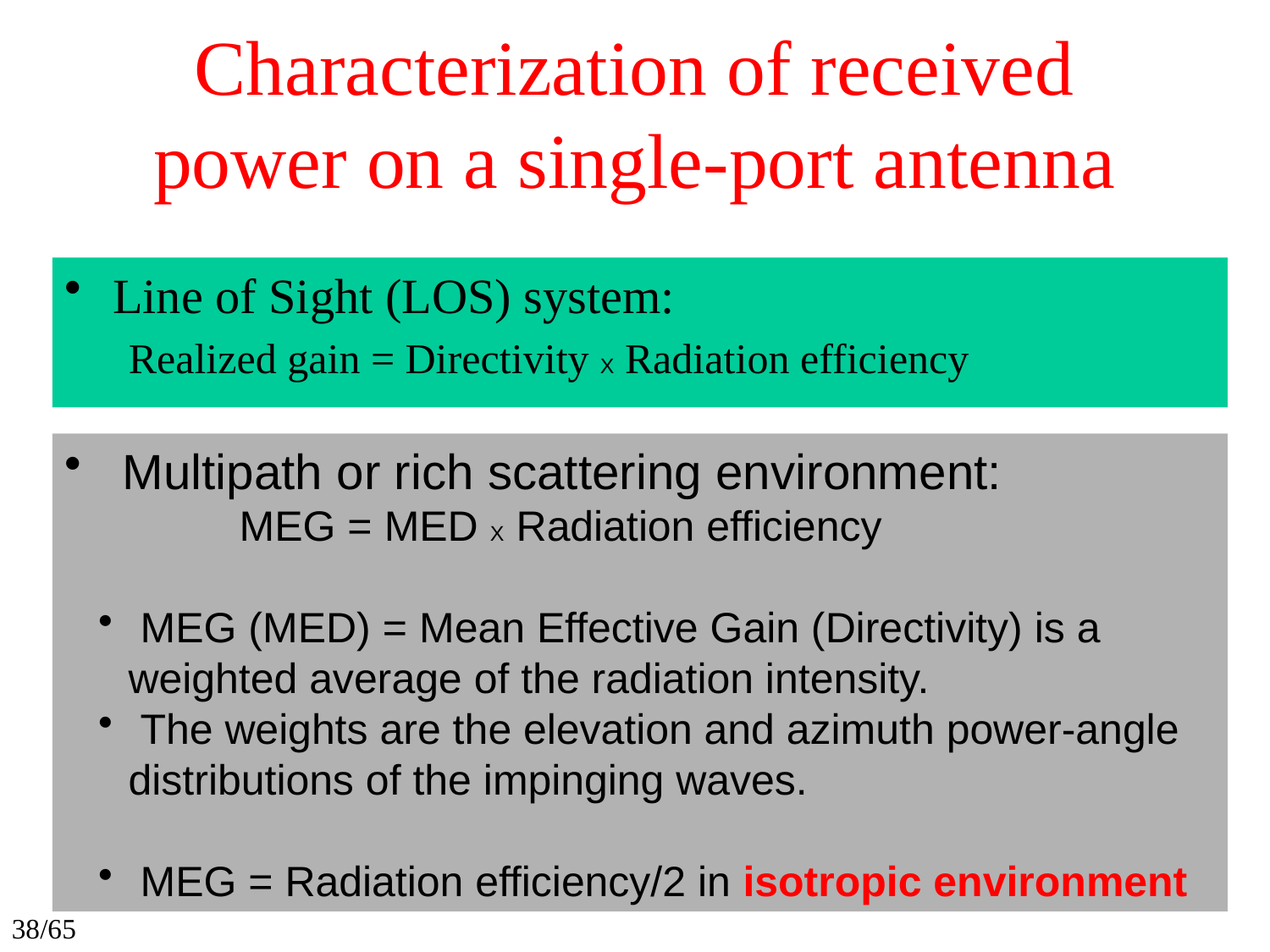

# Characterization of received power on a single-port antenna
Line of Sight (LOS) system:
Realized gain = Directivity X Radiation efficiency
  Multipath or rich scattering environment:
    MEG = MED X Radiation efficiency

 MEG (MED) = Mean Effective Gain (Directivity) is a weighted average of the radiation intensity.
 The weights are the elevation and azimuth power-angle distributions of the impinging waves.

 MEG = Radiation efficiency/2 in isotropic environment